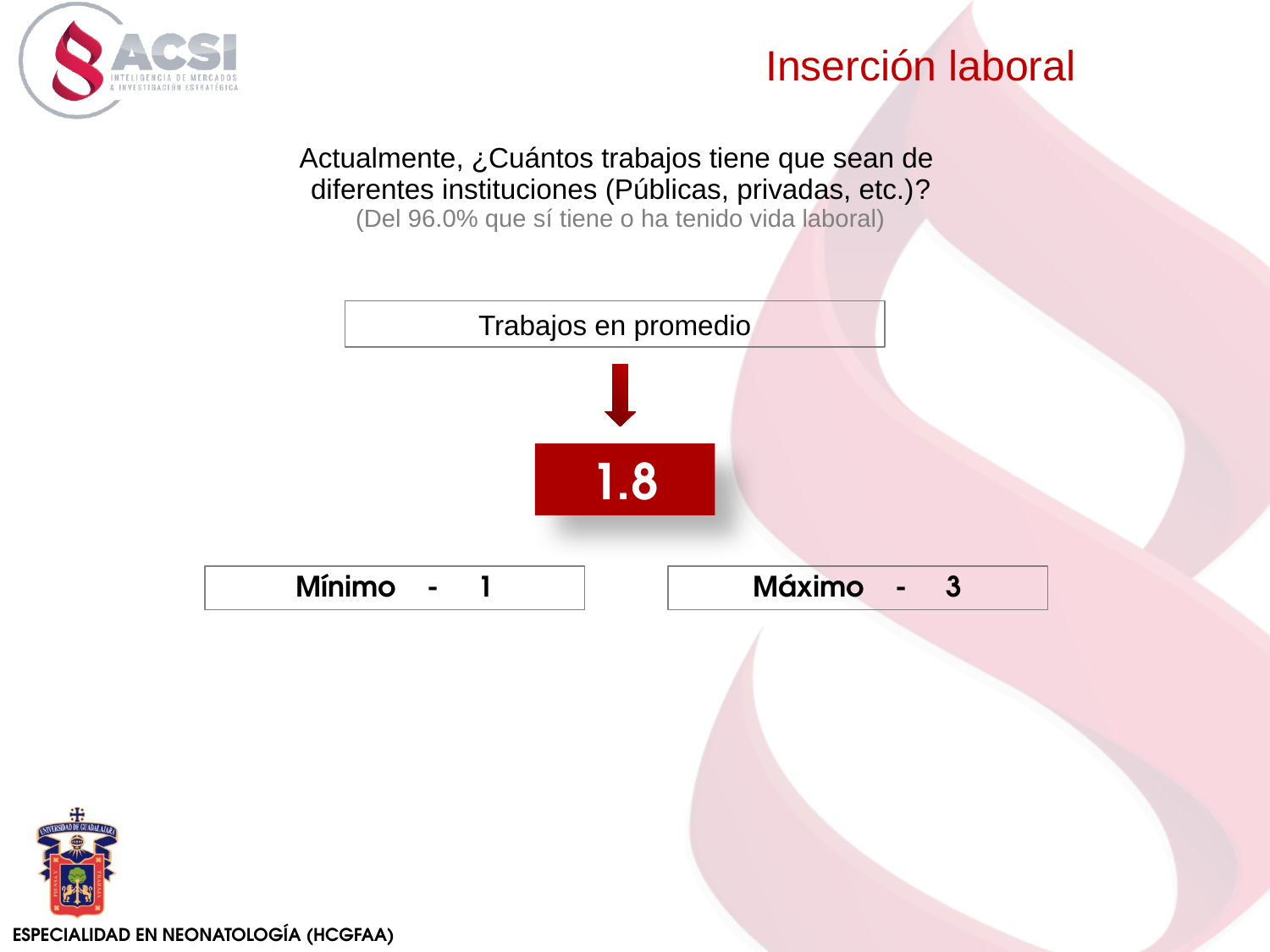

Inserción laboral
Actualmente, ¿Cuántos trabajos tiene que sean de
diferentes instituciones (Públicas, privadas, etc.)?
(Del 96.0% que sí tiene o ha tenido vida laboral)
Trabajos en promedio

1.8
Mínimo    -     1
Máximo    -     3